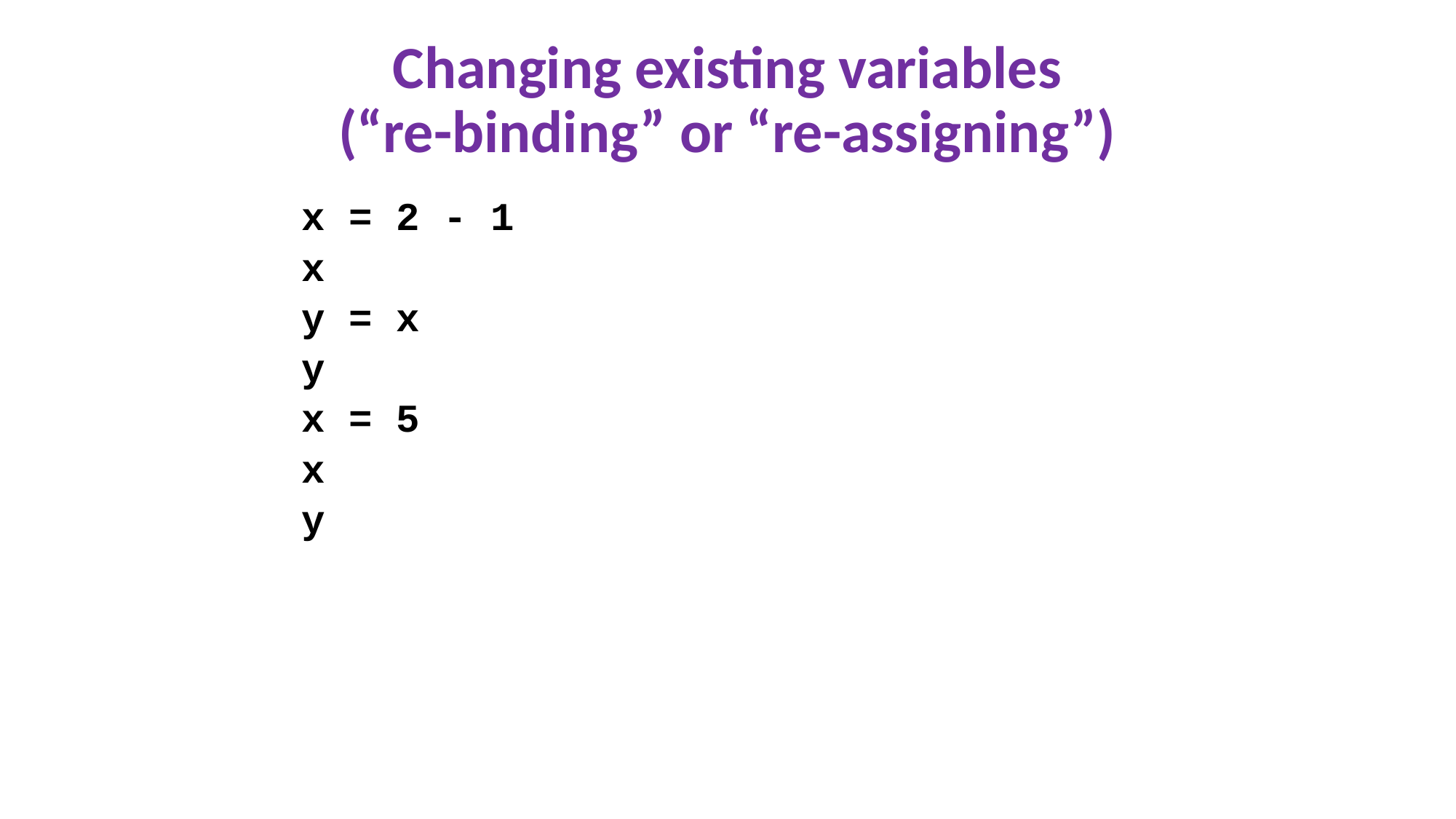

# Changing existing variables (“re-binding” or “re-assigning”)
x = 2 - 1
x
y = x
y
x = 5
x
y